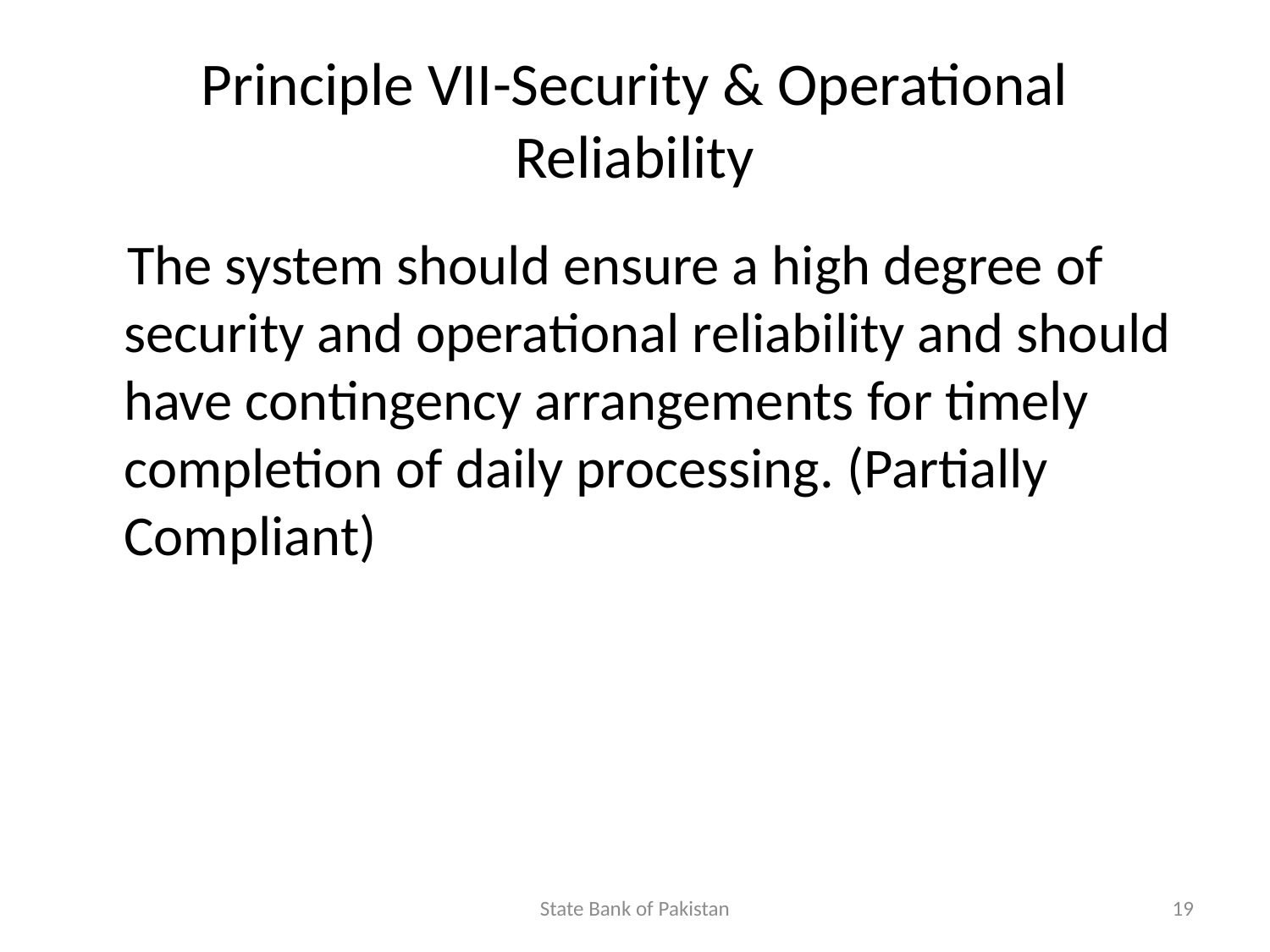

# Principle VII-Security & Operational Reliability
    The system should ensure a high degree of security and operational reliability and should have contingency arrangements for timely completion of daily processing. (Partially Compliant)
State Bank of Pakistan
19